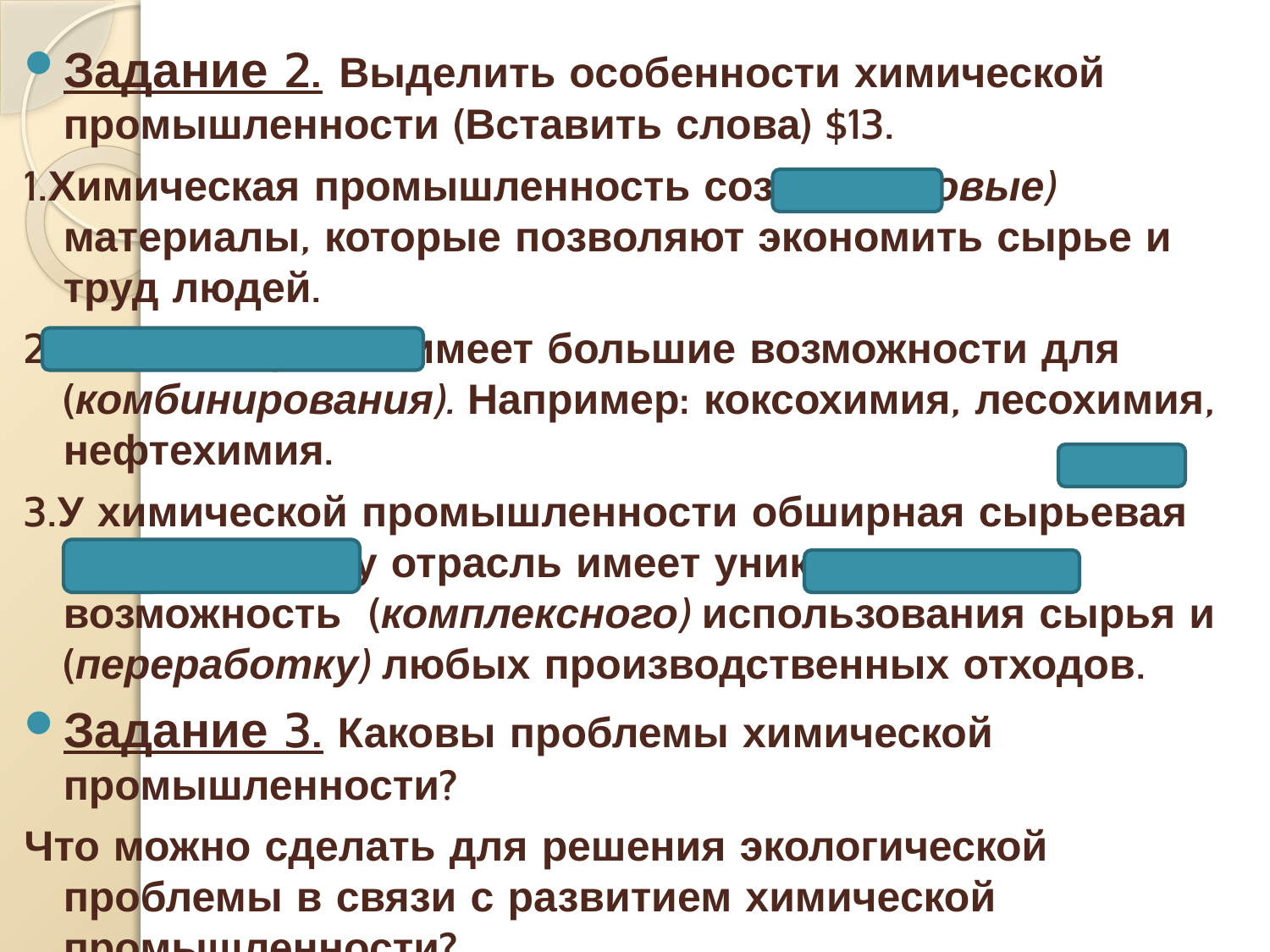

Задание 2. Выделить особенности химической промышленности (Вставить слова) $13.
1.Химическая промышленность создает  (новые) материалы, которые позволяют экономить сырье и труд людей.
2.Данная отрасль имеет большие возможности для (комбинирования). Например: коксохимия, лесохимия, нефтехимия.
3.У химической промышленности обширная сырьевая  (база), поэтому отрасль имеет уникальную возможность  (комплексного) использования сырья и (переработку) любых производственных отходов.
Задание 3. Каковы проблемы химической  промышленности?
Что можно сделать для решения экологической проблемы в связи с развитием химической промышленности?